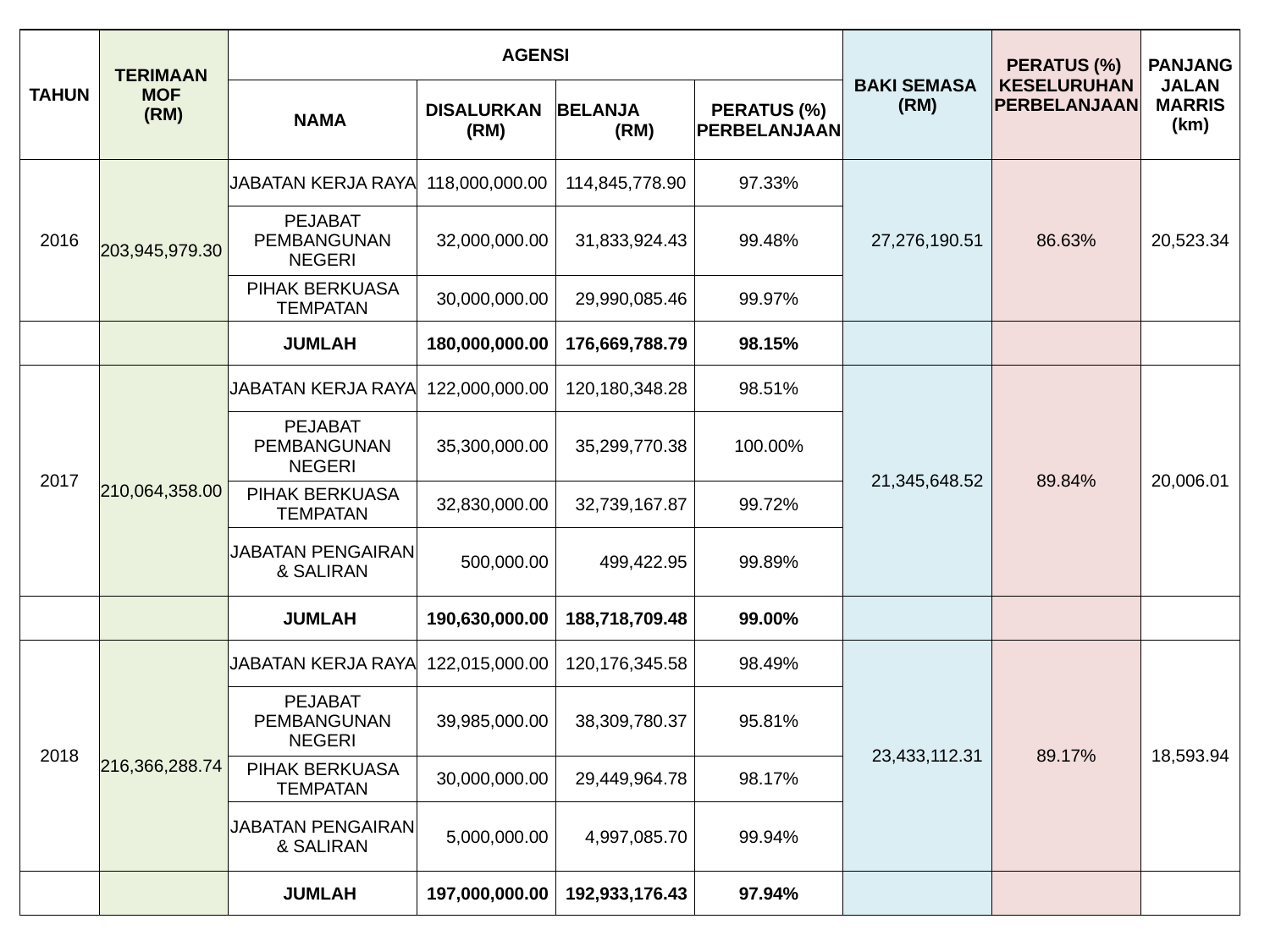

| TAHUN | TERIMAAN MOF (RM) | AGENSI |  |  |  | BAKI SEMASA (RM) | PERATUS (%) KESELURUHAN PERBELANJAAN | PANJANG JALAN MARRIS (km) |
| --- | --- | --- | --- | --- | --- | --- | --- | --- |
|  |  | NAMA | DISALURKAN (RM) | BELANJA (RM) | PERATUS (%) PERBELANJAAN |  |  |  |
| 2016 | 203,945,979.30 | JABATAN KERJA RAYA | 118,000,000.00 | 114,845,778.90 | 97.33% | 27,276,190.51 | 86.63% | 20,523.34 |
|  |  | PEJABAT PEMBANGUNAN NEGERI | 32,000,000.00 | 31,833,924.43 | 99.48% |  |  |  |
|  |  | PIHAK BERKUASA TEMPATAN | 30,000,000.00 | 29,990,085.46 | 99.97% |  |  |  |
|  |  | JUMLAH | 180,000,000.00 | 176,669,788.79 | 98.15% |  |  |  |
| 2017 | 210,064,358.00 | JABATAN KERJA RAYA | 122,000,000.00 | 120,180,348.28 | 98.51% | 21,345,648.52 | 89.84% | 20,006.01 |
|  |  | PEJABAT PEMBANGUNAN NEGERI | 35,300,000.00 | 35,299,770.38 | 100.00% |  |  |  |
|  |  | PIHAK BERKUASA TEMPATAN | 32,830,000.00 | 32,739,167.87 | 99.72% |  |  |  |
|  |  | JABATAN PENGAIRAN & SALIRAN | 500,000.00 | 499,422.95 | 99.89% |  |  |  |
|  |  | JUMLAH | 190,630,000.00 | 188,718,709.48 | 99.00% |  |  |  |
| 2018 | 216,366,288.74 | JABATAN KERJA RAYA | 122,015,000.00 | 120,176,345.58 | 98.49% | 23,433,112.31 | 89.17% | 18,593.94 |
|  |  | PEJABAT PEMBANGUNAN NEGERI | 39,985,000.00 | 38,309,780.37 | 95.81% |  |  |  |
|  |  | PIHAK BERKUASA TEMPATAN | 30,000,000.00 | 29,449,964.78 | 98.17% |  |  |  |
|  |  | JABATAN PENGAIRAN & SALIRAN | 5,000,000.00 | 4,997,085.70 | 99.94% |  |  |  |
|  |  | JUMLAH | 197,000,000.00 | 192,933,176.43 | 97.94% |  |  |  |
|  |  |  |  |  |  |  |  |  |